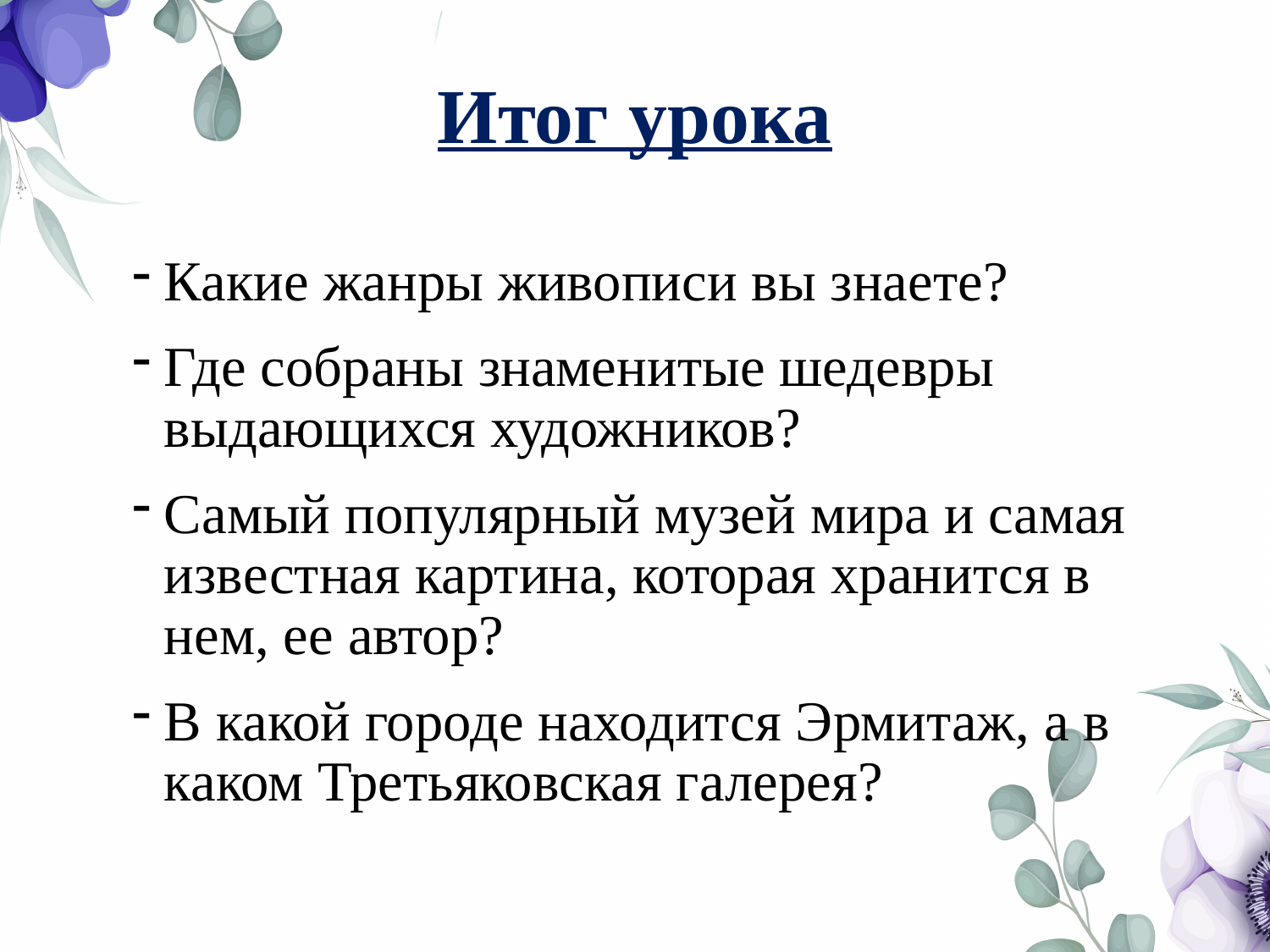

# Итог урока
Какие жанры живописи вы знаете?
Где собраны знаменитые шедевры выдающихся художников?
Самый популярный музей мира и самая известная картина, которая хранится в нем, ее автор?
В какой городе находится Эрмитаж, а в каком Третьяковская галерея?